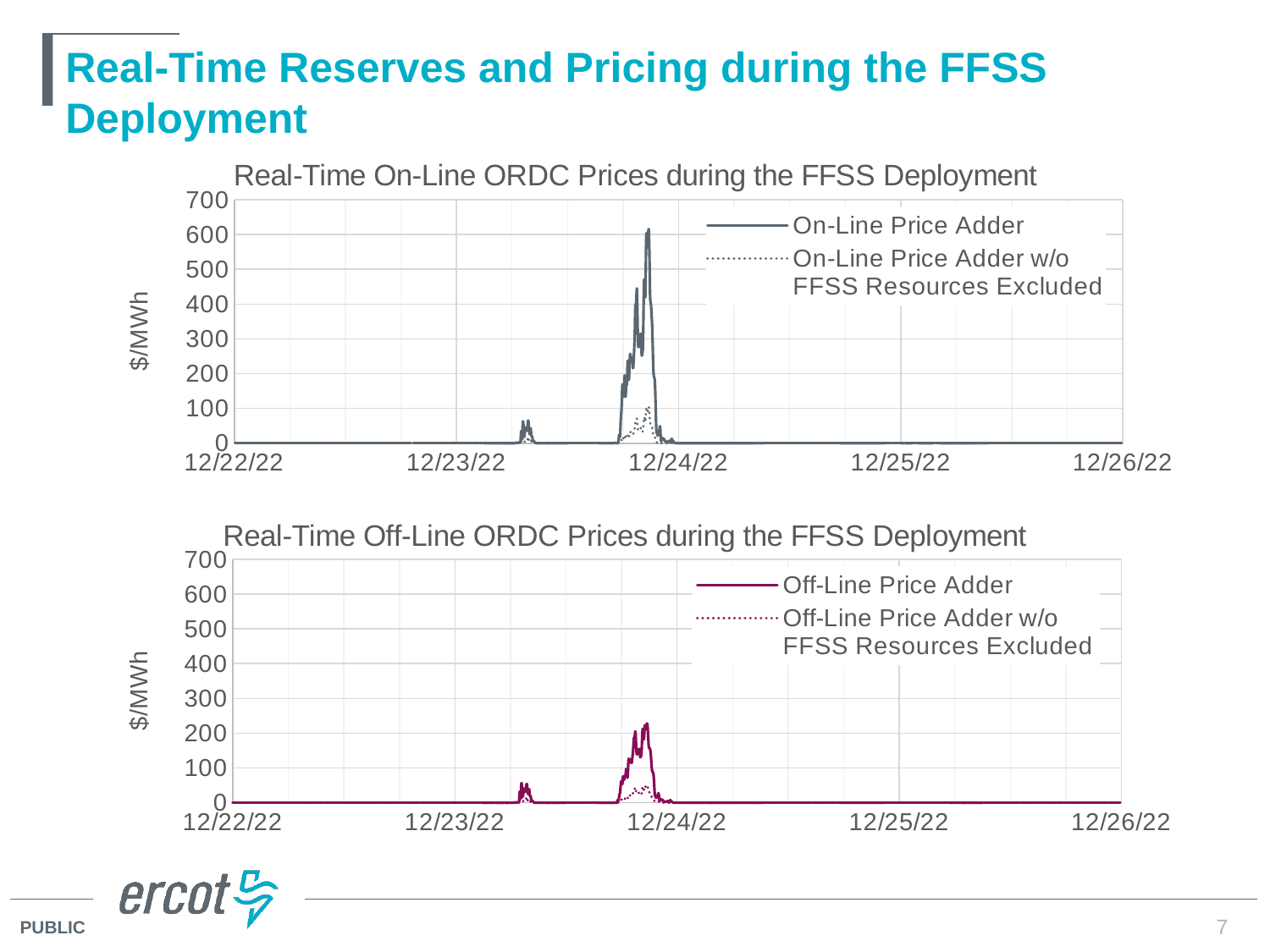

# Real-Time Reserves and Pricing during the FFSS Deployment

### Chart: Real-Time On-Line ORDC Prices during the FFSS Deployment

| Category |  |  |
|---|---|---|

### Chart: Real-Time Off-Line ORDC Prices during the FFSS Deployment

| Category |  |  |
|---|---|---|
7